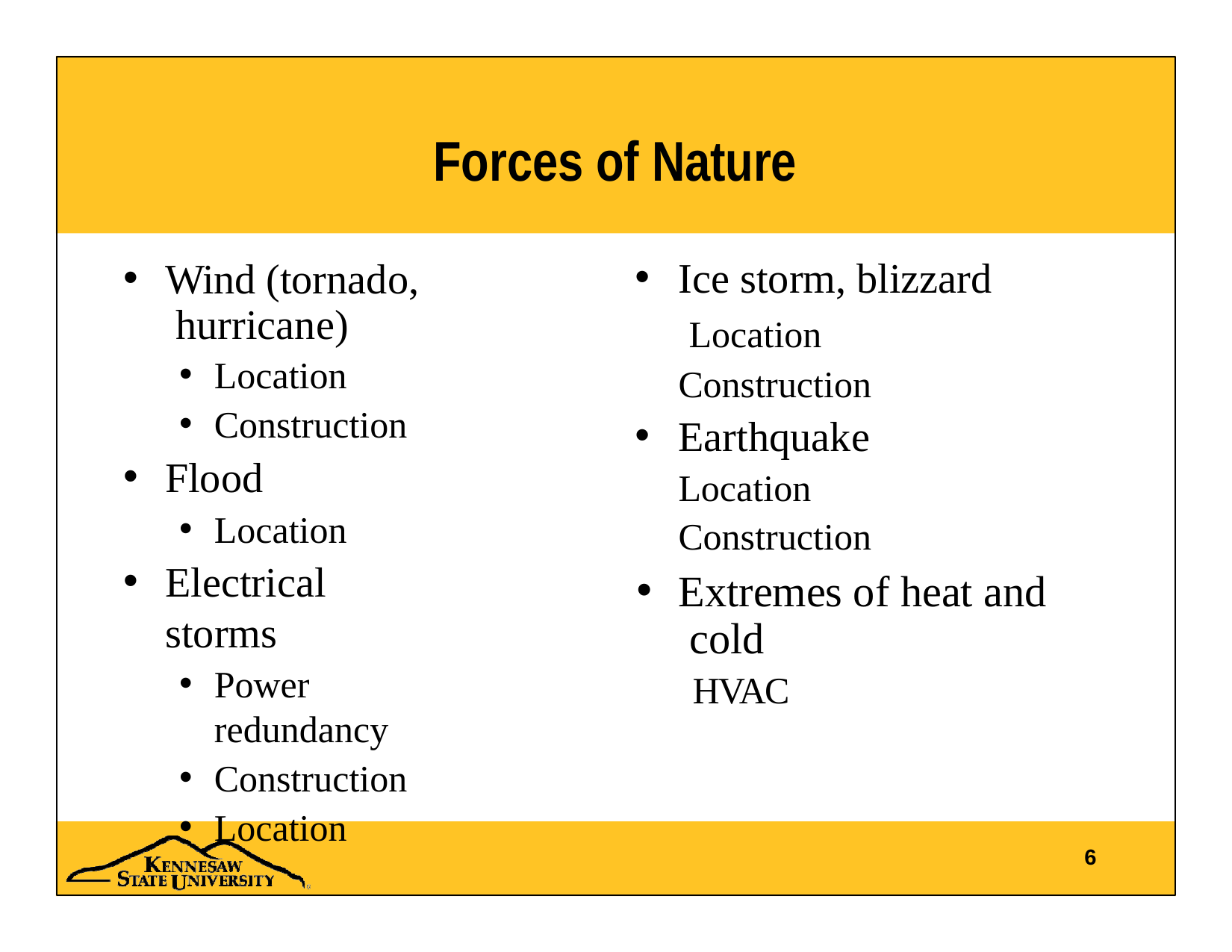

# Forces of Nature
Ice storm, blizzard  Location  Construction
Earthquake  Location  Construction
Extremes of heat and  cold
HVAC
Wind (tornado,  hurricane)
Location
Construction
Flood
Location
Electrical storms
Power redundancy
Construction
Location
6